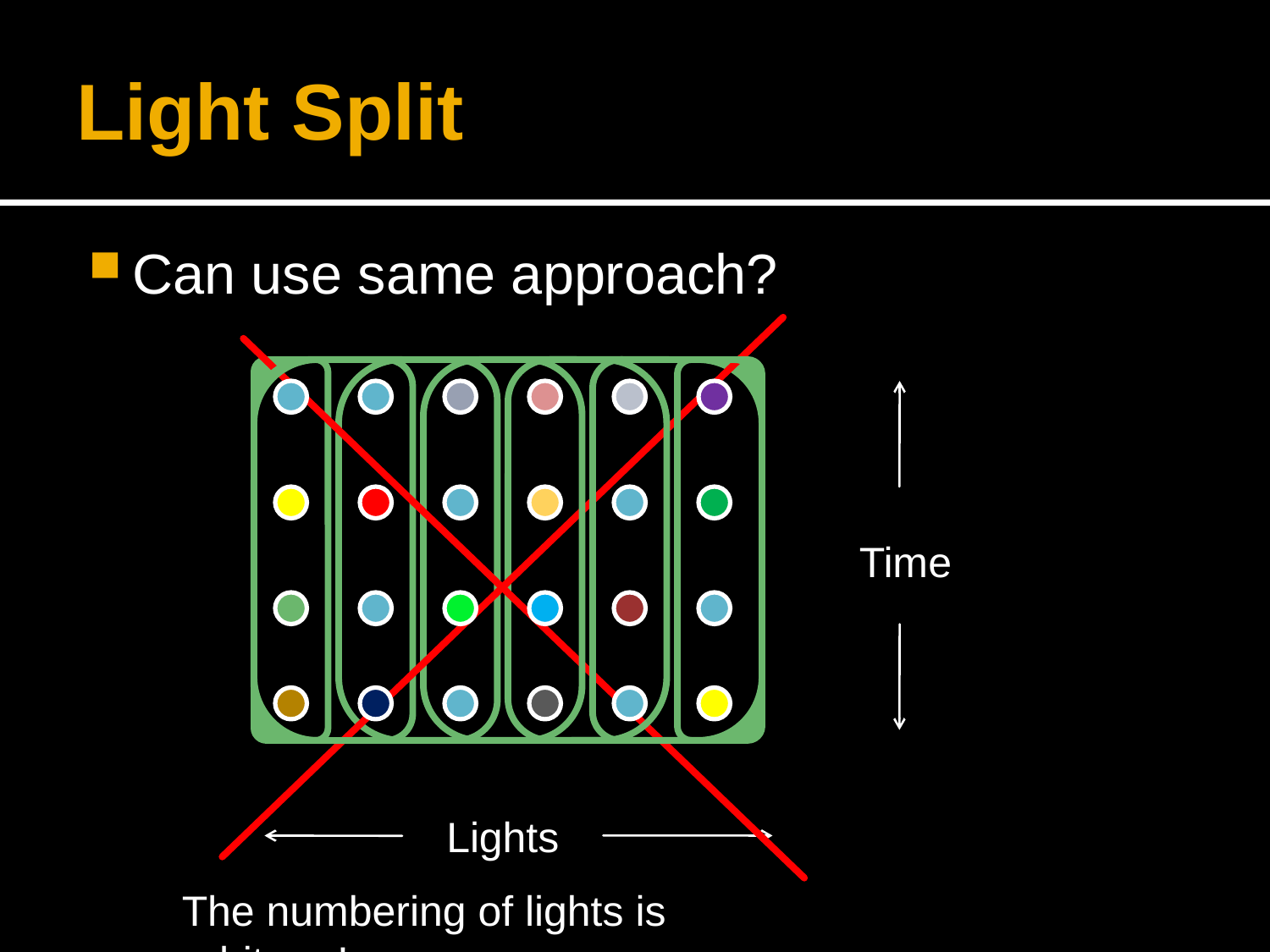

# Light Split
Can use same approach?

Time

Lights
The numbering of lights is arbitrary!